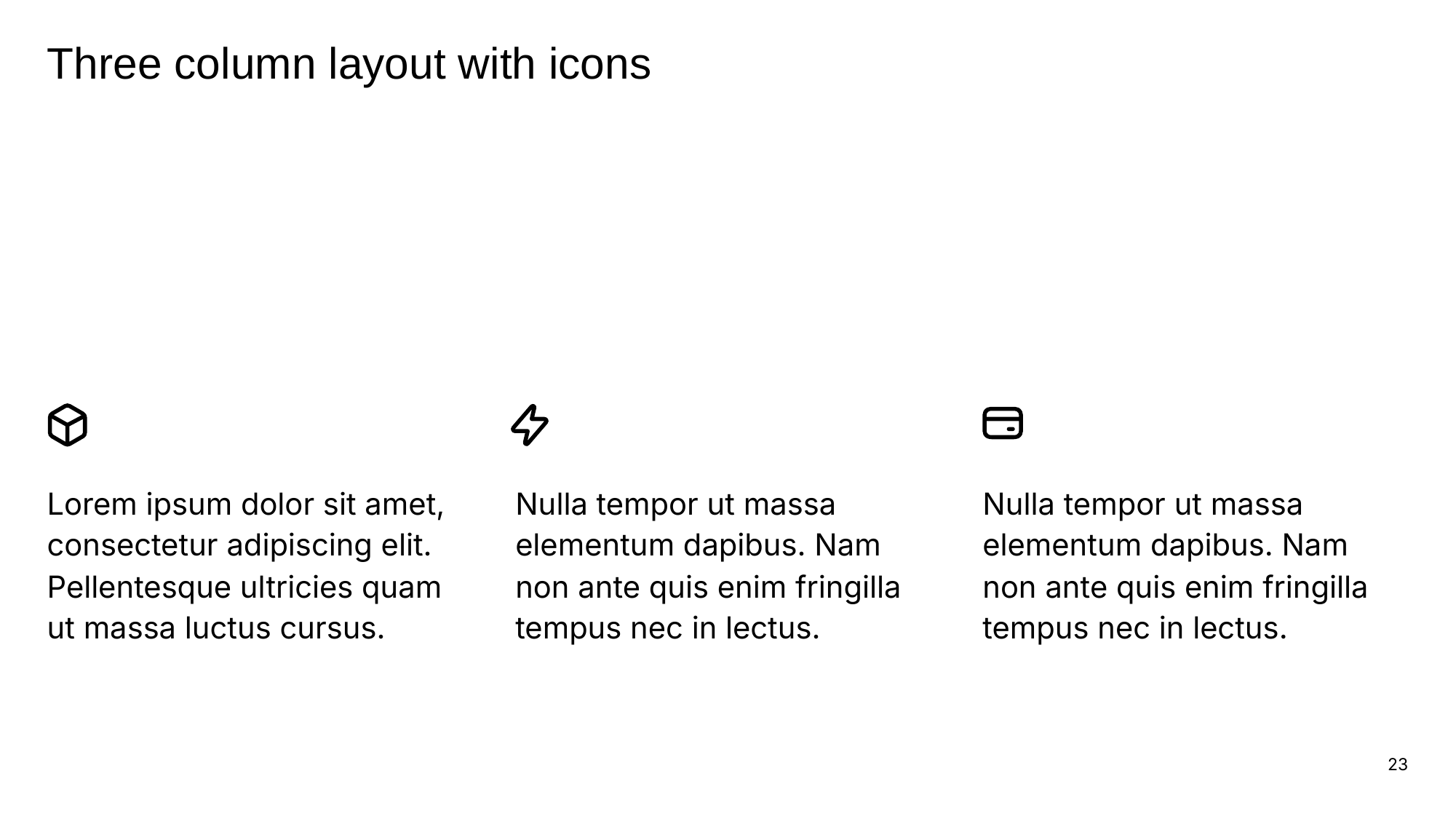

# Three column layout with icons

Lorem ipsum dolor sit amet, consectetur adipiscing elit. Pellentesque ultricies quam ut massa luctus cursus.
Nulla tempor ut massa elementum dapibus. Nam non ante quis enim fringilla tempus nec in lectus.
Nulla tempor ut massa elementum dapibus. Nam non ante quis enim fringilla tempus nec in lectus.
23